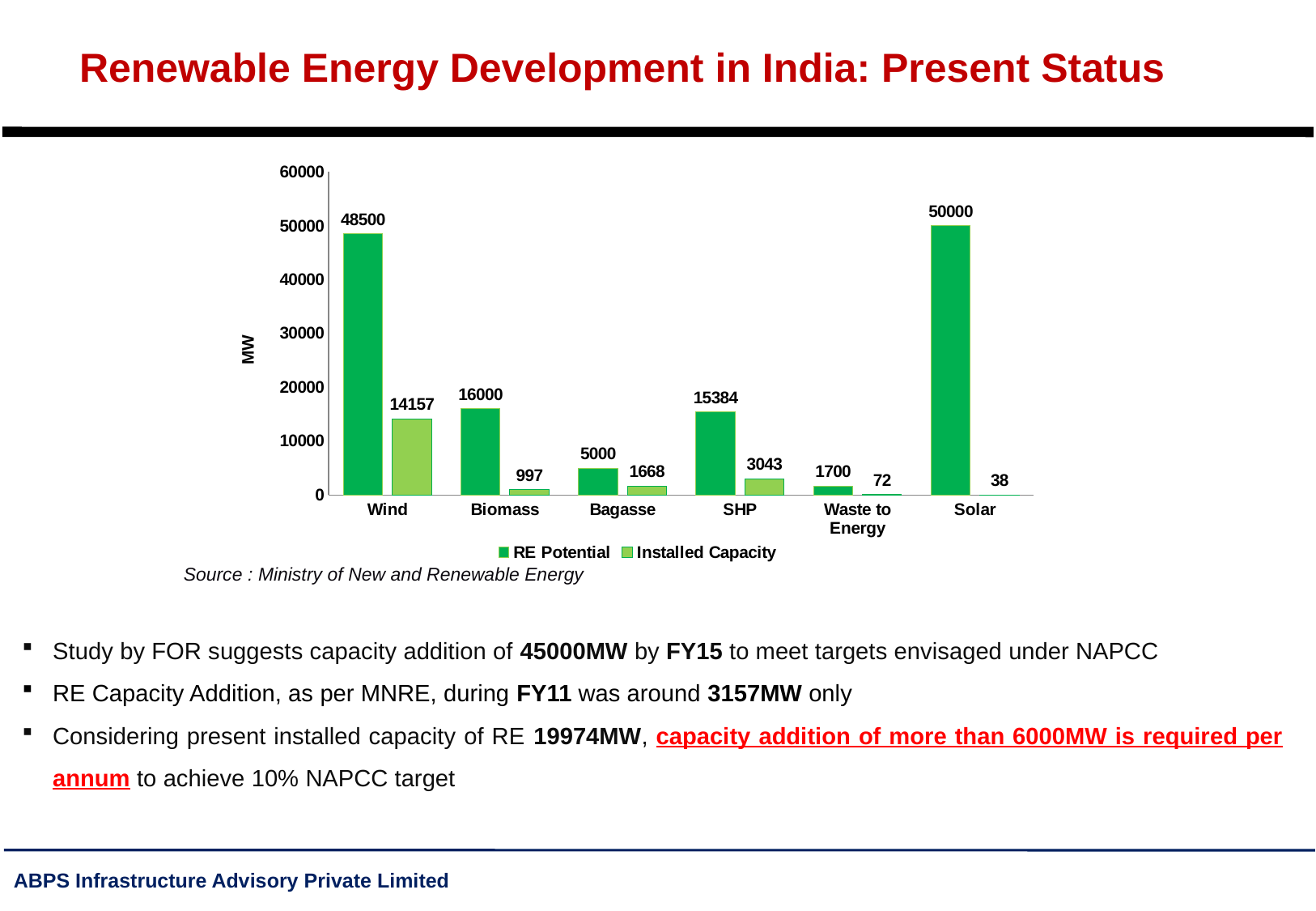

# Renewable Energy Development in India: Present Status

### Chart

| Category | RE Potential | Installed Capacity |
|---|---|---|
| Wind | 48500.0 | 14157.0 |
| Biomass | 16000.0 | 997.1 |
| Bagasse | 5000.0 | 1667.53 |
| SHP | 15384.0 | 3043.0 |
| Waste to Energy | 1700.0 | 72.46000000000002 |
| Solar | 50000.0 | 38.0 |
Source : Ministry of New and Renewable Energy
Study by FOR suggests capacity addition of 45000MW by FY15 to meet targets envisaged under NAPCC
RE Capacity Addition, as per MNRE, during FY11 was around 3157MW only
Considering present installed capacity of RE 19974MW, capacity addition of more than 6000MW is required per annum to achieve 10% NAPCC target